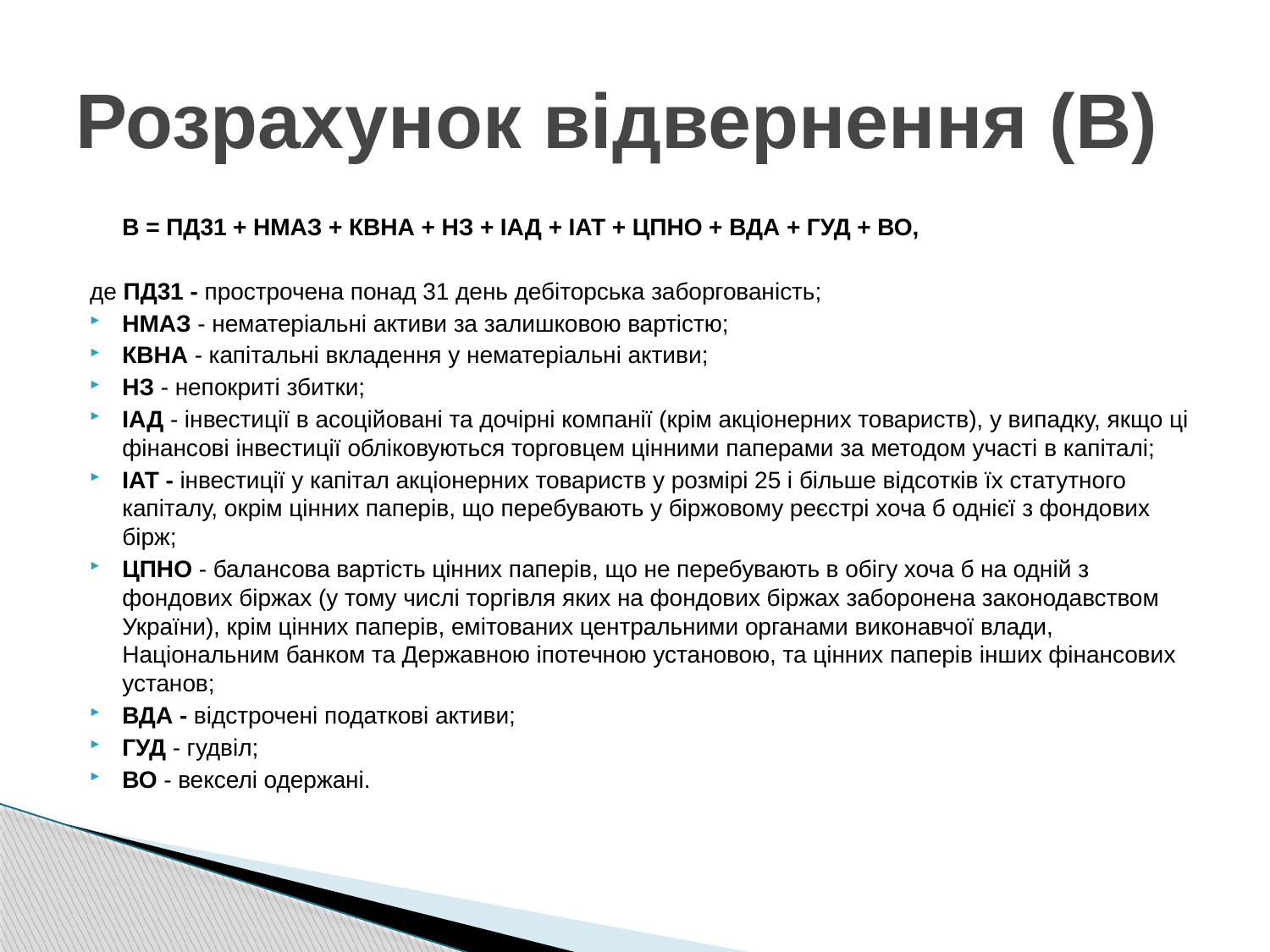

# Розрахунок відвернення (В)
	В = ПД31 + НМАЗ + КВНА + НЗ + ІАД + ІАТ + ЦПНО + ВДА + ГУД + ВО,

де ПД31 - прострочена понад 31 день дебіторська заборгованість;
НМАЗ - нематеріальні активи за залишковою вартістю;
КВНА - капітальні вкладення у нематеріальні активи;
НЗ - непокриті збитки;
ІАД - інвестиції в асоційовані та дочірні компанії (крім акціонерних товариств), у випадку, якщо ці фінансові інвестиції обліковуються торговцем цінними паперами за методом участі в капіталі;
ІАТ - інвестиції у капітал акціонерних товариств у розмірі 25 і більше відсотків їх статутного капіталу, окрім цінних паперів, що перебувають у біржовому реєстрі хоча б однієї з фондових бірж;
ЦПНО - балансова вартість цінних паперів, що не перебувають в обігу хоча б на одній з фондових біржах (у тому числі торгівля яких на фондових біржах заборонена законодавством України), крім цінних паперів, емітованих центральними органами виконавчої влади, Національним банком та Державною іпотечною установою, та цінних паперів інших фінансових установ;
ВДА - відстрочені податкові активи;
ГУД - гудвіл;
ВО - векселі одержані.